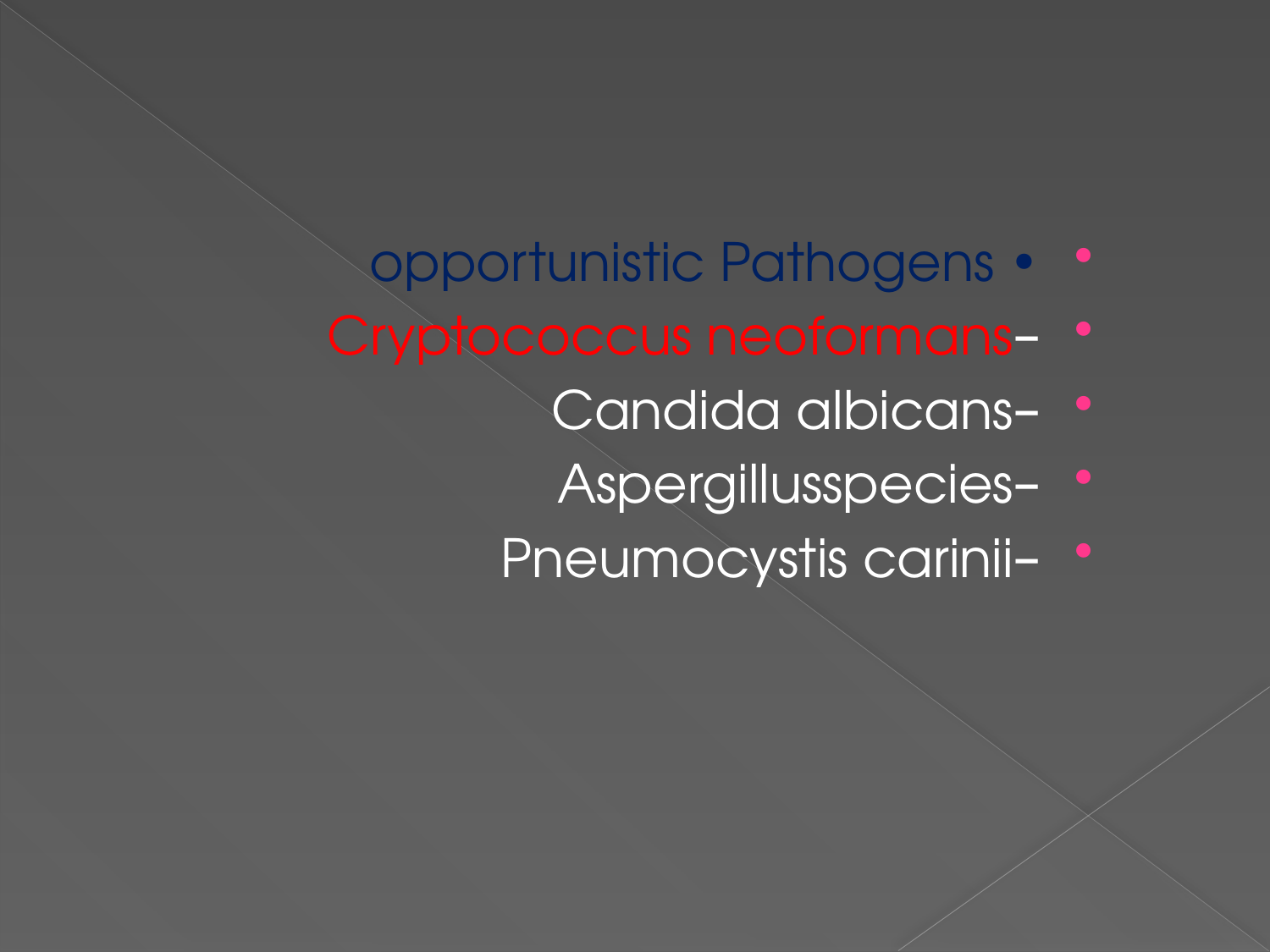

• opportunistic Pathogens
–Cryptococcus neoformans
–Candida albicans
–Aspergillusspecies
–Pneumocystis carinii